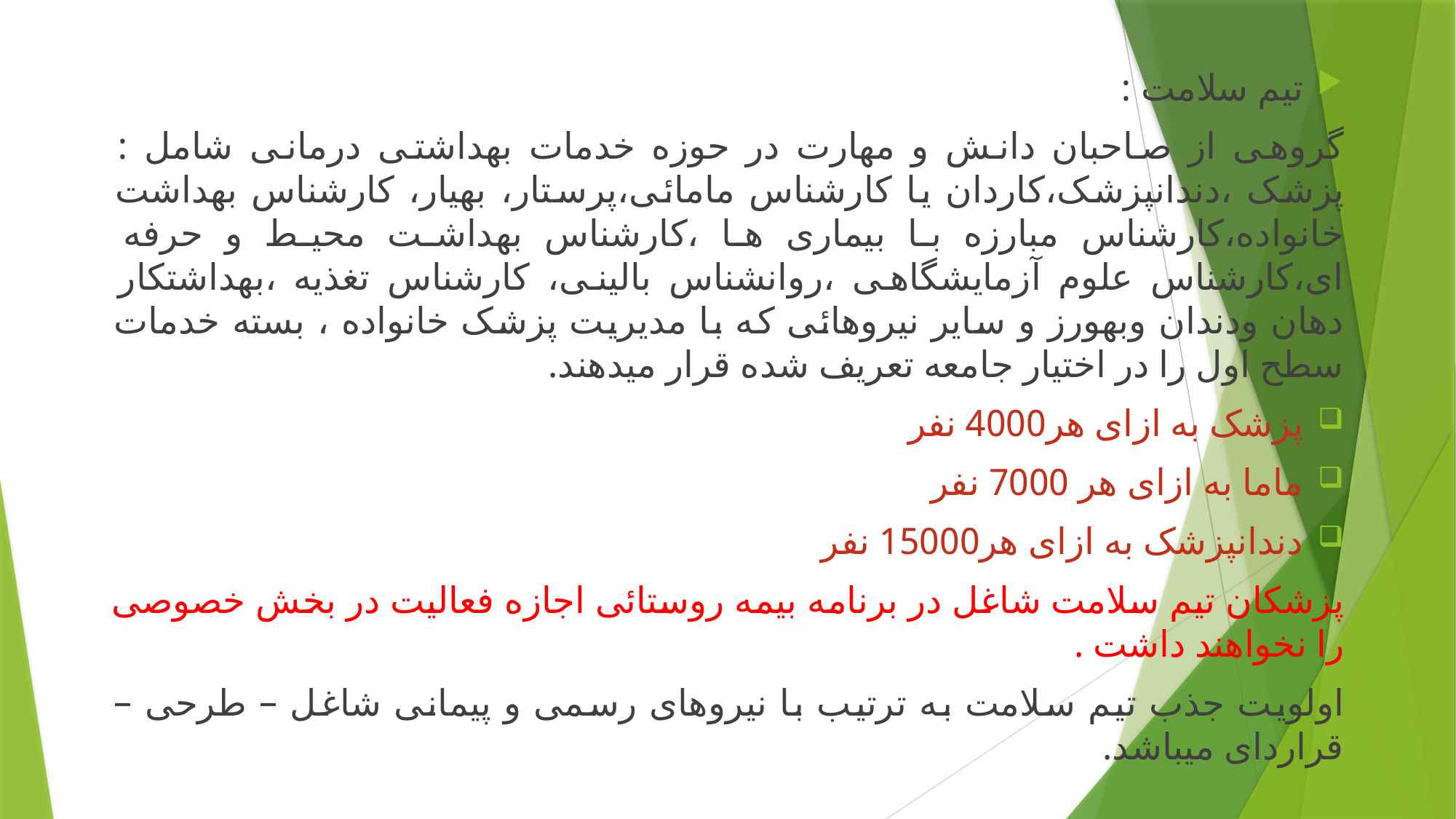

تیم سلامت :
گروهی از صاحبان دانش و مهارت در حوزه خدمات بهداشتی درمانی شامل : پزشک ،دندانپزشک،کاردان یا کارشناس مامائی،پرستار، بهیار، کارشناس بهداشت خانواده،کارشناس مبارزه با بیماری ها ،کارشناس بهداشت محیط و حرفه ای،کارشناس علوم آزمایشگاهی ،روانشناس بالینی، کارشناس تغذیه ،بهداشتکار دهان ودندان وبهورز و سایر نیروهائی که با مدیریت پزشک خانواده ، بسته خدمات سطح اول را در اختیار جامعه تعریف شده قرار میدهند.
پزشک به ازای هر4000 نفر
ماما به ازای هر 7000 نفر
دندانپزشک به ازای هر15000 نفر
پزشکان تیم سلامت شاغل در برنامه بیمه روستائی اجازه فعالیت در بخش خصوصی را نخواهند داشت .
اولویت جذب تیم سلامت به ترتیب با نیروهای رسمی و پیمانی شاغل – طرحی – قراردای میباشد.